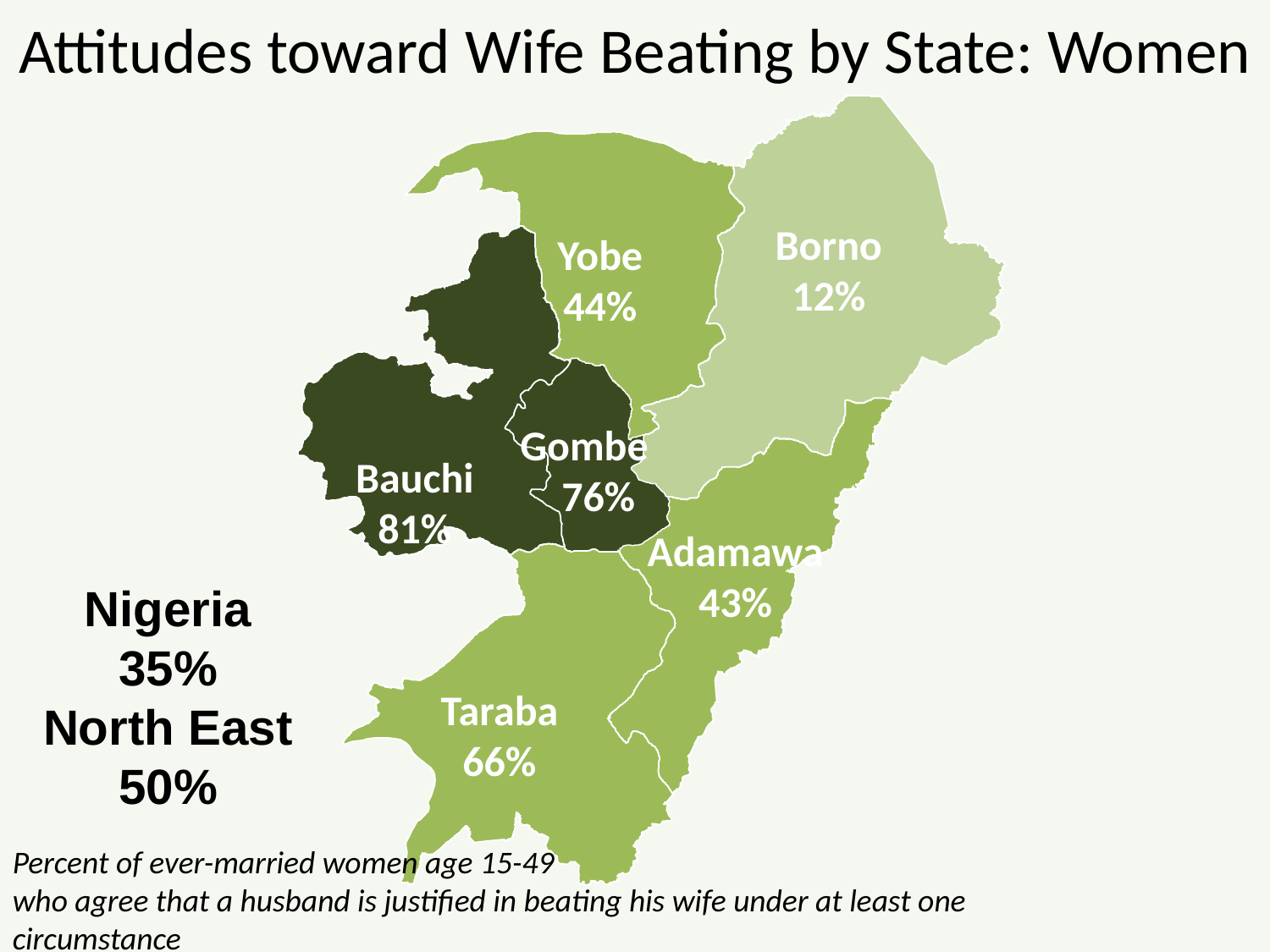

# Attitudes toward Wife Beating by State: Women

Borno
12%
Yobe
44%
Gombe
   76%
Bauchi
81%
Adamawa
43%
Nigeria
35%
North East
50%

Taraba
66%
Percent of ever-married women age 15-49
who agree that a husband is justified in beating his wife under at least one circumstance